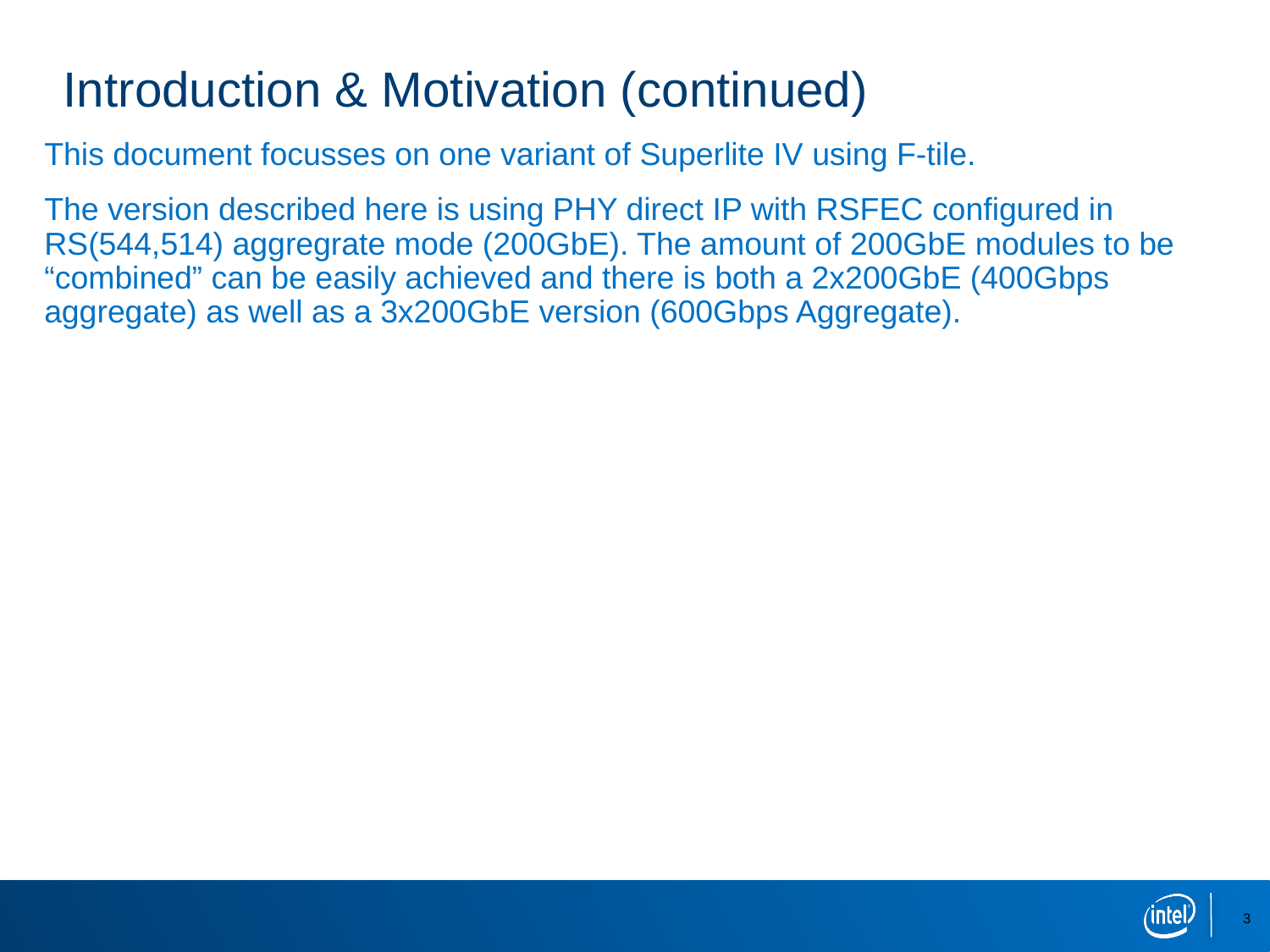

# Introduction & Motivation (continued)
This document focusses on one variant of Superlite IV using F-tile.
The version described here is using PHY direct IP with RSFEC configured in RS(544,514) aggregrate mode (200GbE). The amount of 200GbE modules to be “combined” can be easily achieved and there is both a 2x200GbE (400Gbps aggregate) as well as a 3x200GbE version (600Gbps Aggregate).
3